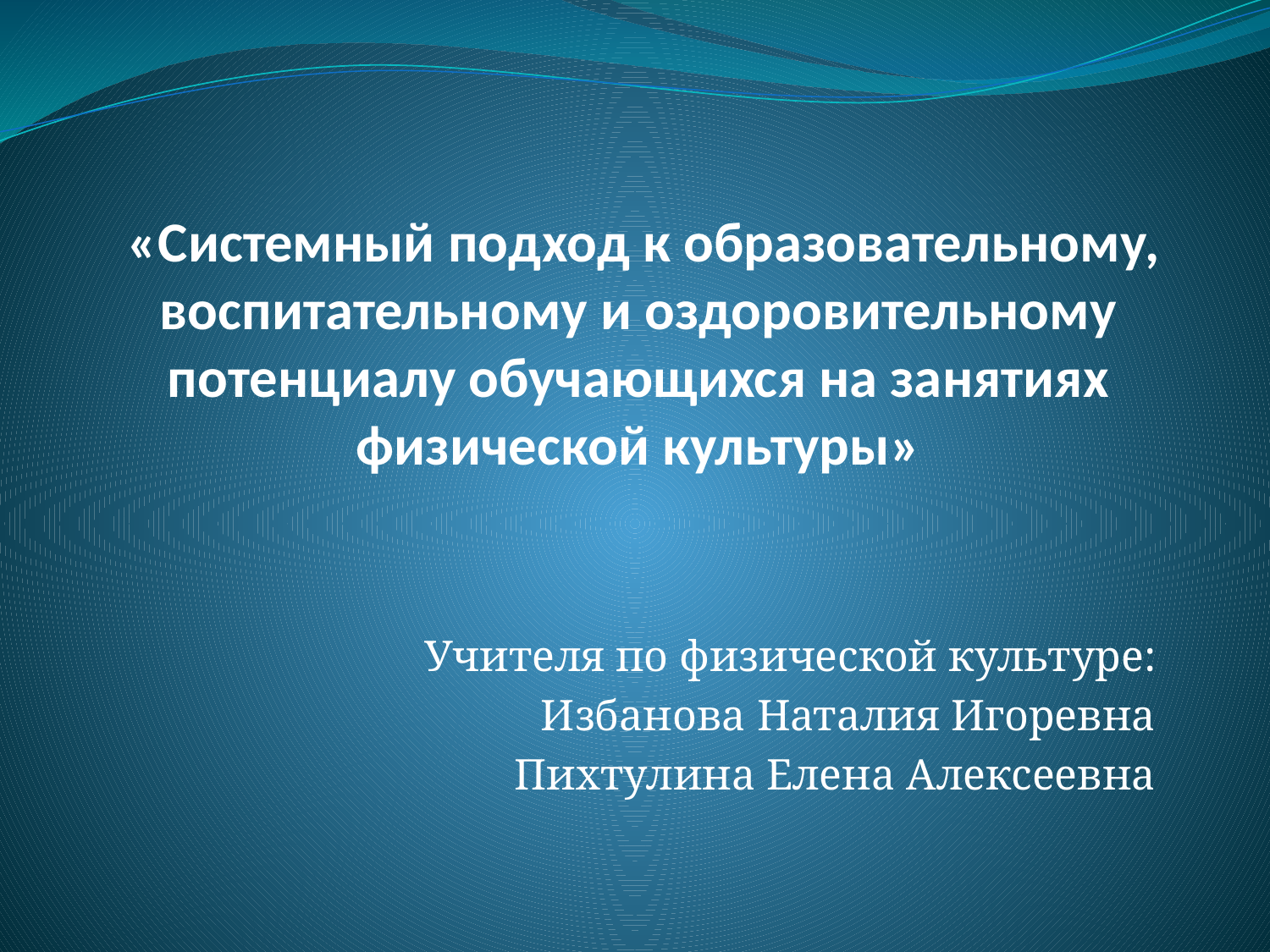

# «Системный подход к образовательному, воспитательному и оздоровительному потенциалу обучающихся на занятиях физической культуры»
Учителя по физической культуре:
Избанова Наталия Игоревна
Пихтулина Елена Алексеевна